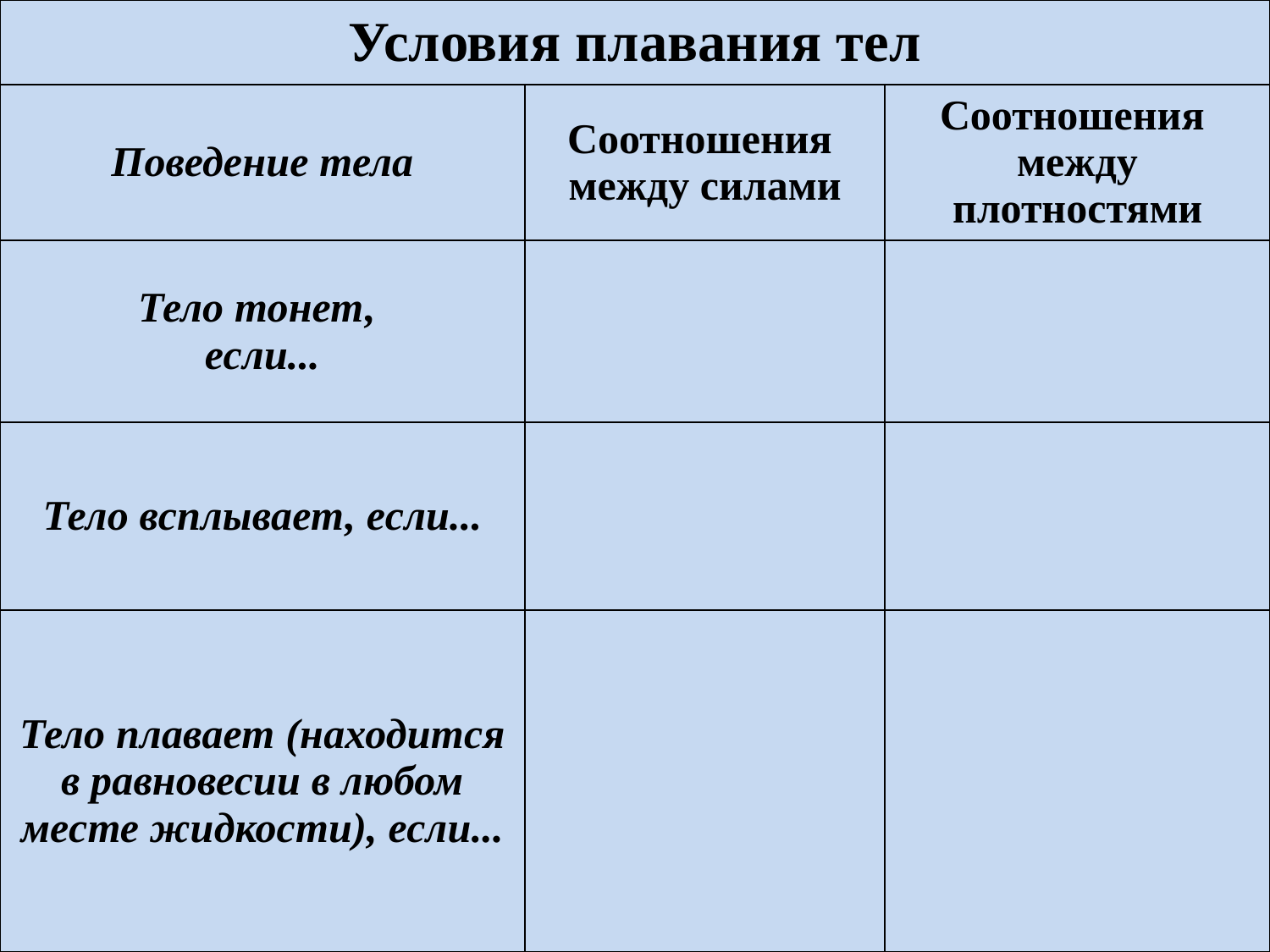

| Условия плавания тел |  |  |
| --- | --- | --- |
| Поведение тела | Соотношения между силами | Соотношения между плотностями |
| Тело тонет, если... |  |  |
| Тело всплывает, если... |  |  |
| Тело плавает (находится в равновесии в любом месте жидкости), если... |  |  |